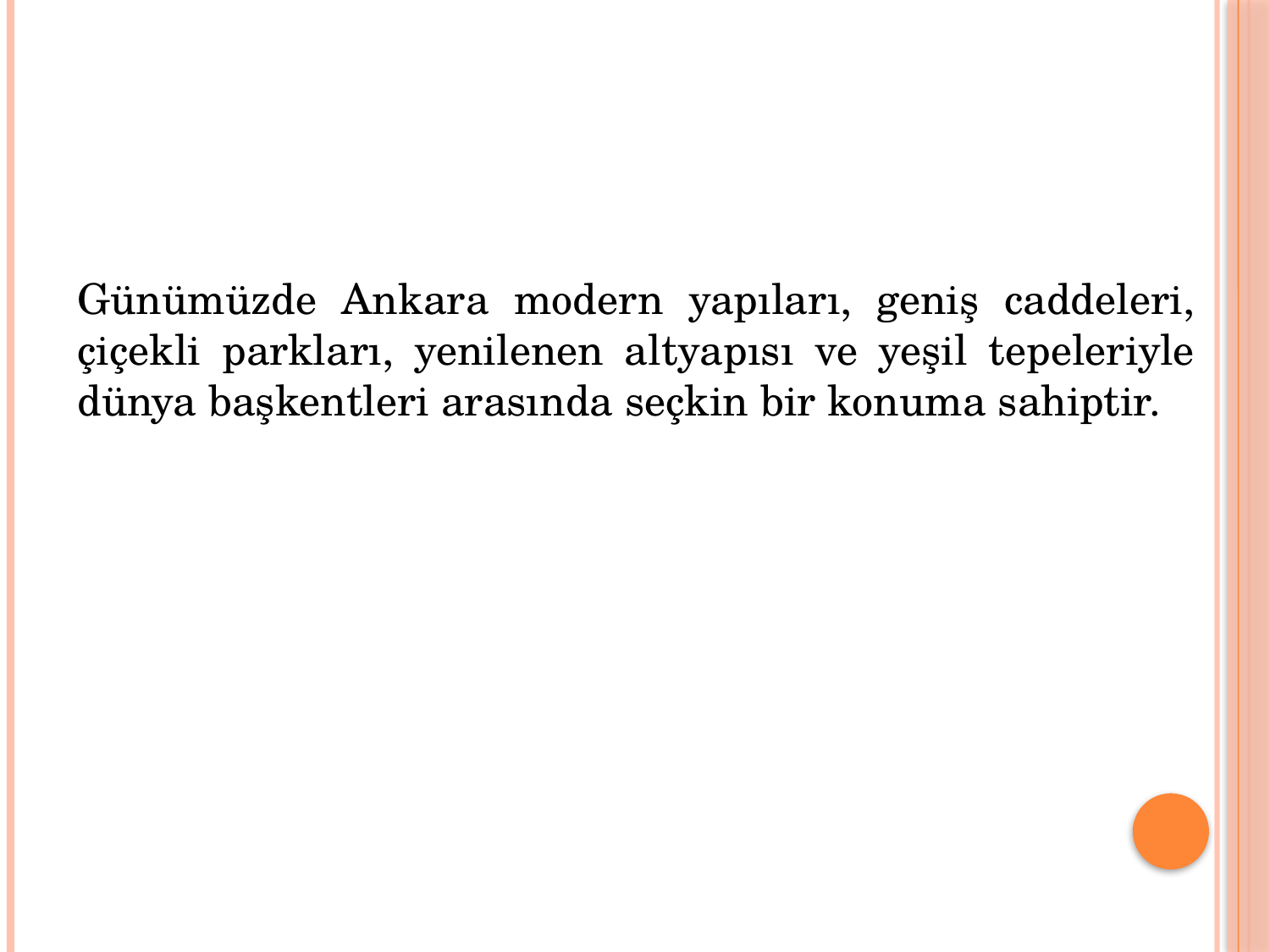

Günümüzde Ankara modern yapıları, geniş caddeleri, çiçekli parkları, yenilenen altyapısı ve yeşil tepeleriyle dünya başkentleri arasında seçkin bir konuma sahiptir.